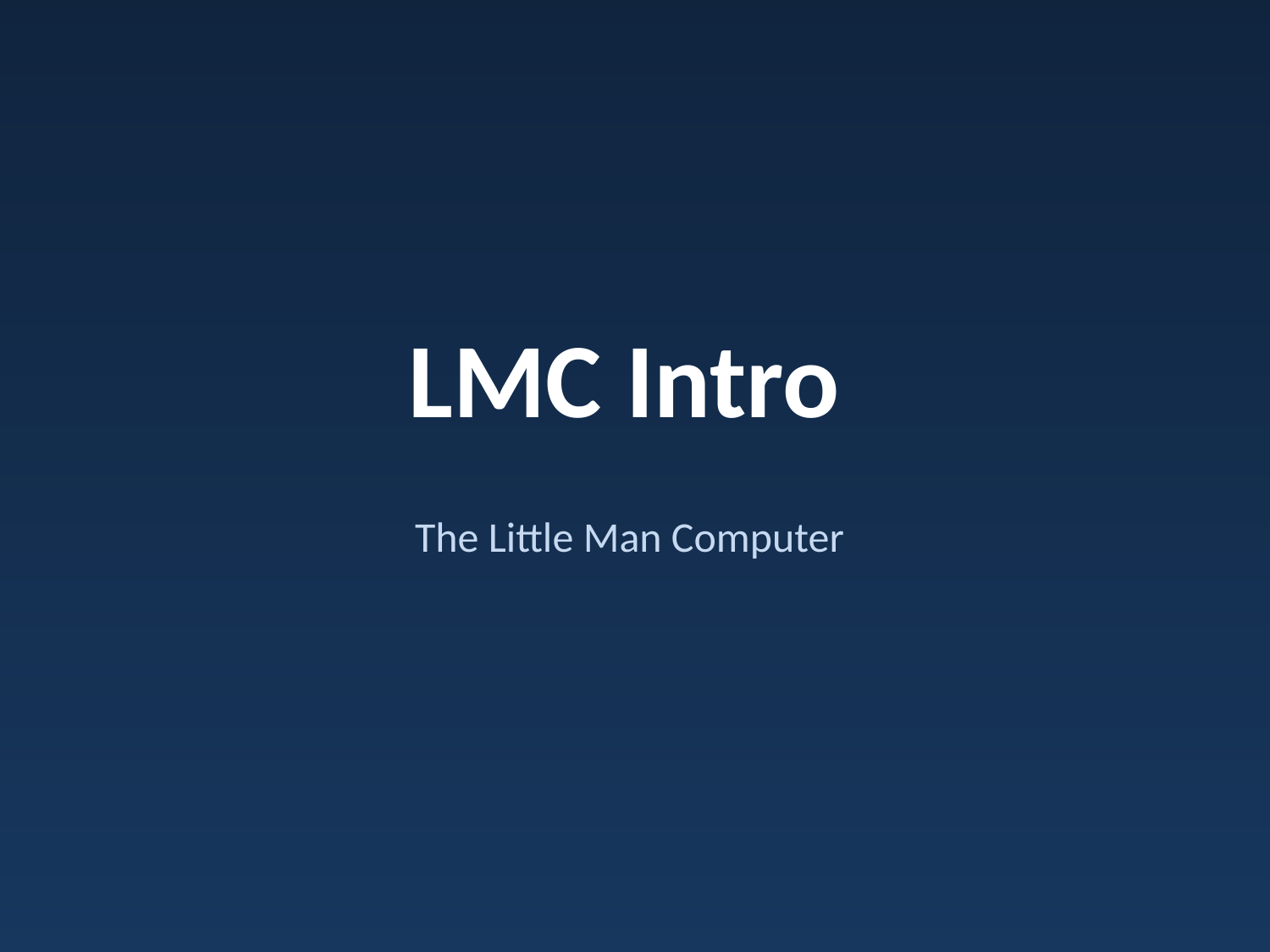

# LMC Intro
The Little Man Computer